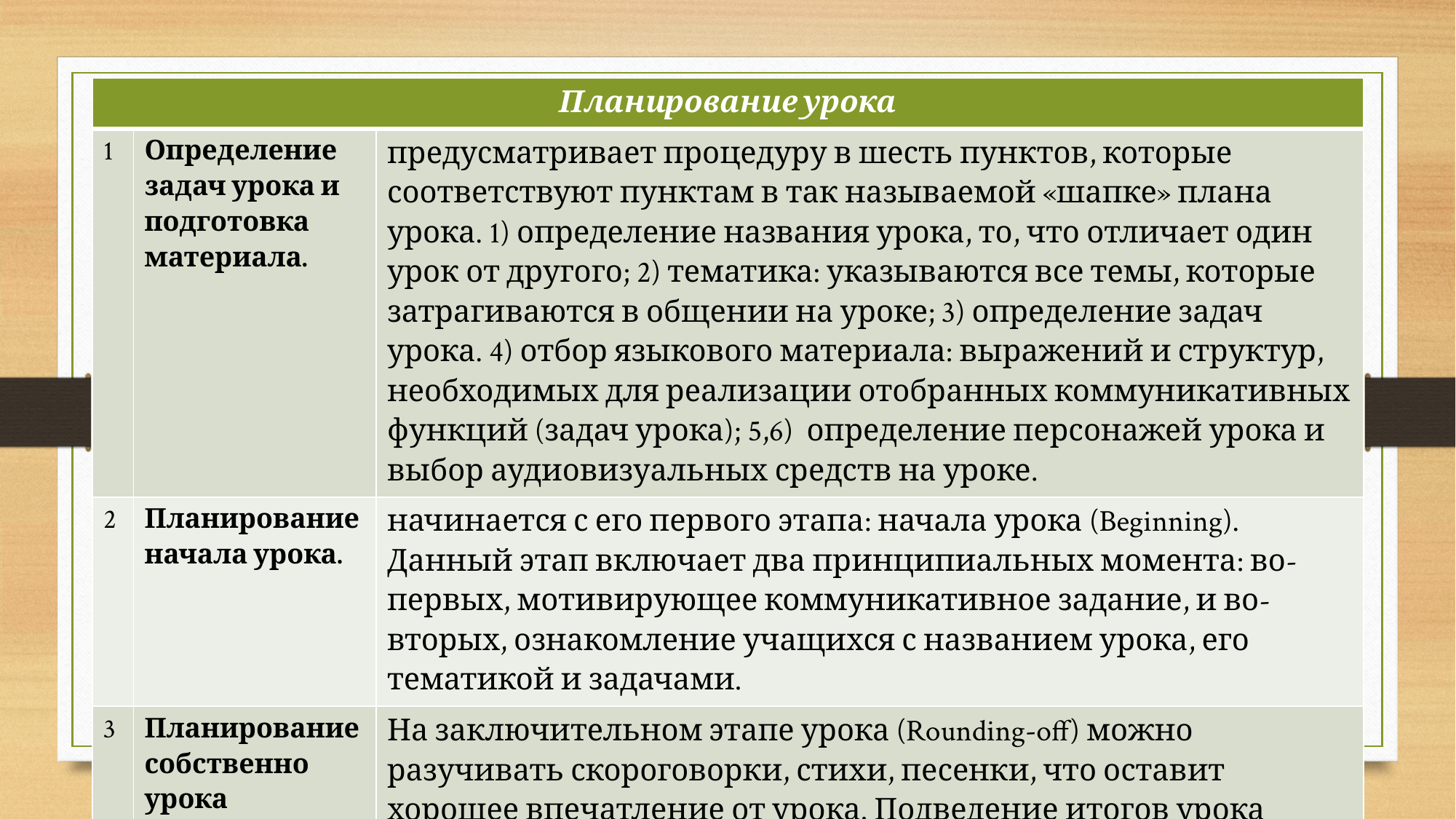

| Планирование урока |  |  |
| --- | --- | --- |
| 1 | Определение задач урока и подготовка материала. | предусматривает процедуру в шесть пунктов, которые соответствуют пунктам в так называемой «шапке» плана урока. 1) определение названия урока, то, что отличает один урок от другого; 2) тематика: указываются все темы, которые затрагиваются в общении на уроке; 3) определение задач урока. 4) отбор языкового материала: выражений и структур, необходимых для реализации отобранных коммуникативных функций (задач урока); 5,6) определение персонажей урока и выбор аудиовизуальных средств на уроке. |
| 2 | Планирование начала урока. | начинается с его первого этапа: начала урока (Beginning). Данный этап включает два принципиальных момента: во-первых, мотивирующее коммуникативное задание, и во-вторых, ознакомление учащихся с названием урока, его тематикой и задачами. |
| 3 | Планирование собственно урока (Development) и его заключения. | На заключительном этапе урока (Rounding-off) можно разучивать скороговорки, стихи, песенки, что оставит хорошее впечатление от урока. Подведение итогов урока (Summary of the lesson): короткое сообщение о последующем уроке (Brief reference ahead to next lesson), короткая игра (Playing a short game). |